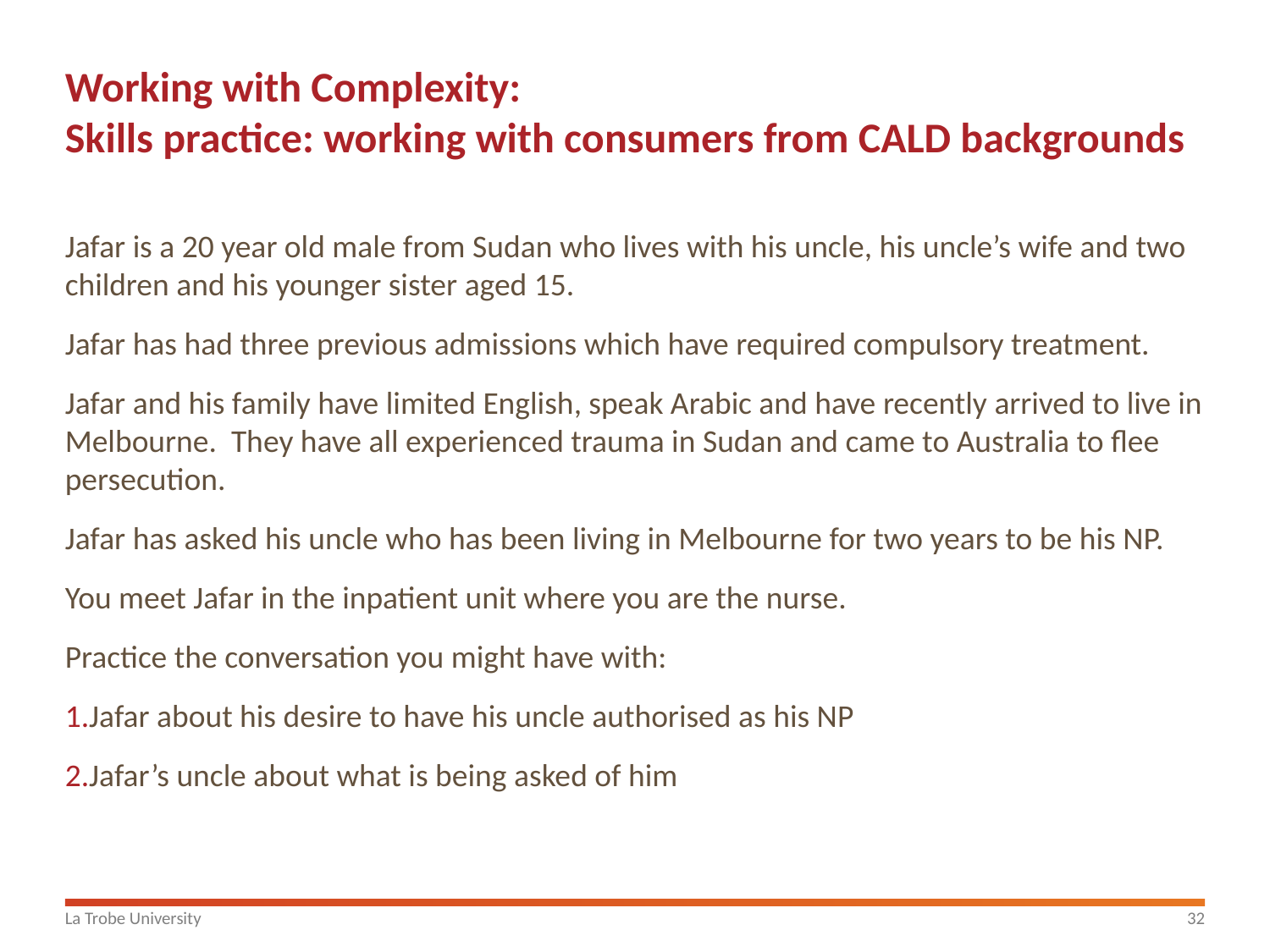

# Working with Complexity: Skills practice: working with consumers from CALD backgrounds
Jafar is a 20 year old male from Sudan who lives with his uncle, his uncle’s wife and two children and his younger sister aged 15.
Jafar has had three previous admissions which have required compulsory treatment.
Jafar and his family have limited English, speak Arabic and have recently arrived to live in Melbourne.  They have all experienced trauma in Sudan and came to Australia to flee persecution.
Jafar has asked his uncle who has been living in Melbourne for two years to be his NP.
You meet Jafar in the inpatient unit where you are the nurse.
Practice the conversation you might have with:
Jafar about his desire to have his uncle authorised as his NP
Jafar’s uncle about what is being asked of him